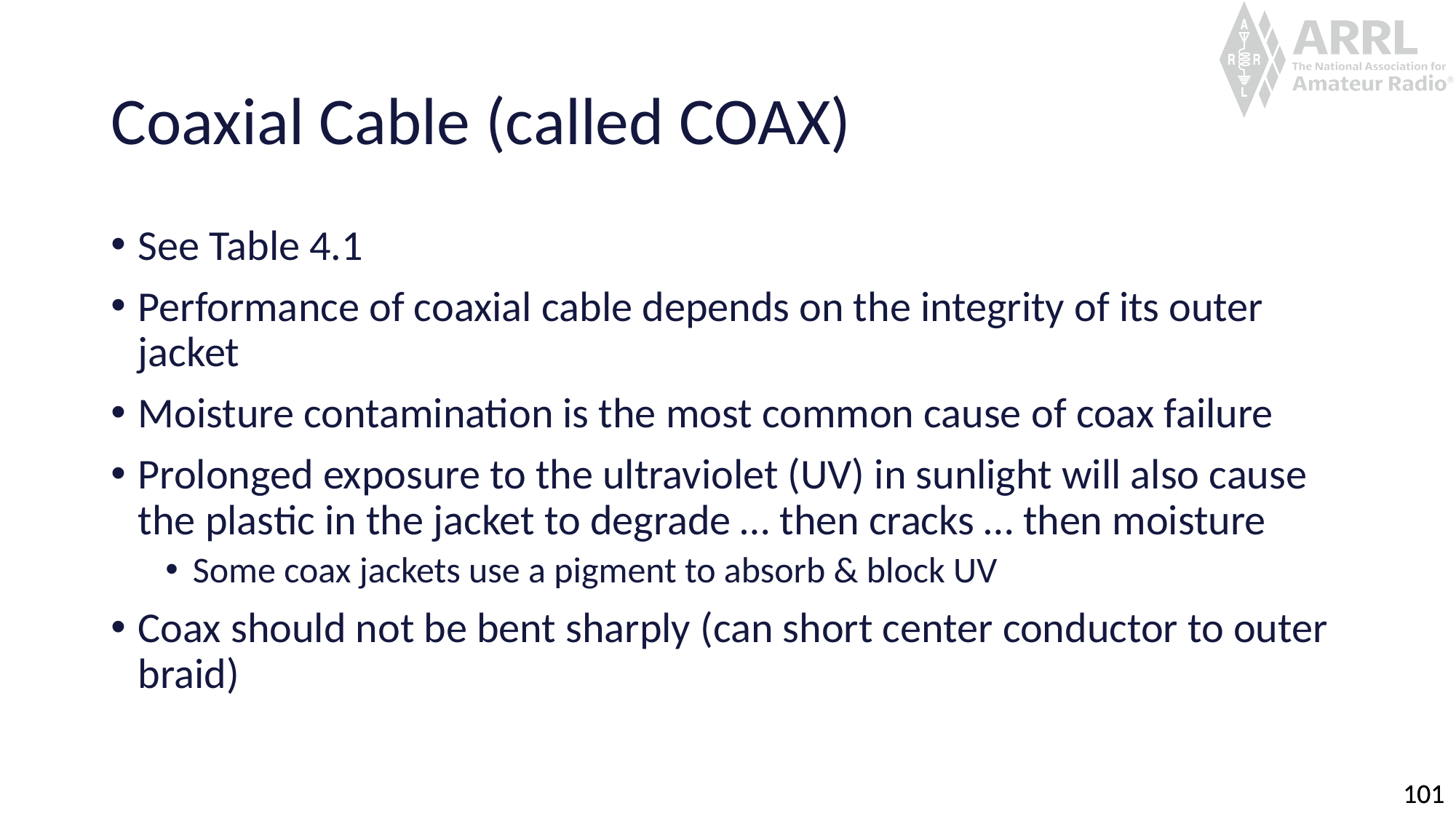

# Coaxial Cable (called COAX)
See Table 4.1
Performance of coaxial cable depends on the integrity of its outer jacket
Moisture contamination is the most common cause of coax failure
Prolonged exposure to the ultraviolet (UV) in sunlight will also cause the plastic in the jacket to degrade … then cracks … then moisture
Some coax jackets use a pigment to absorb & block UV
Coax should not be bent sharply (can short center conductor to outer braid)